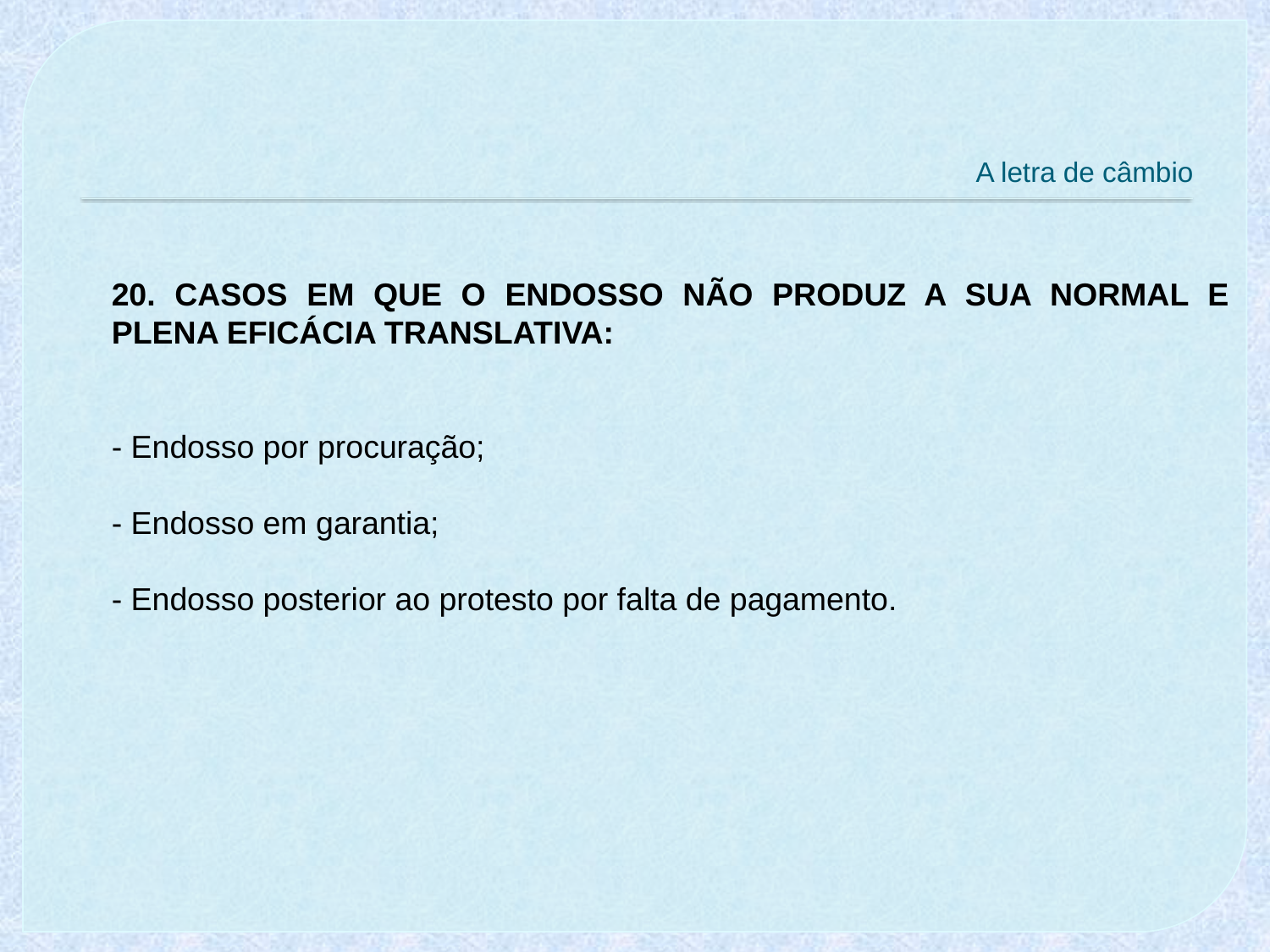

# A letra de câmbio

20. CASOS EM QUE O ENDOSSO NÃO PRODUZ A SUA NORMAL E PLENA EFICÁCIA TRANSLATIVA:

- Endosso por procuração;

- Endosso em garantia;

- Endosso posterior ao protesto por falta de pagamento.